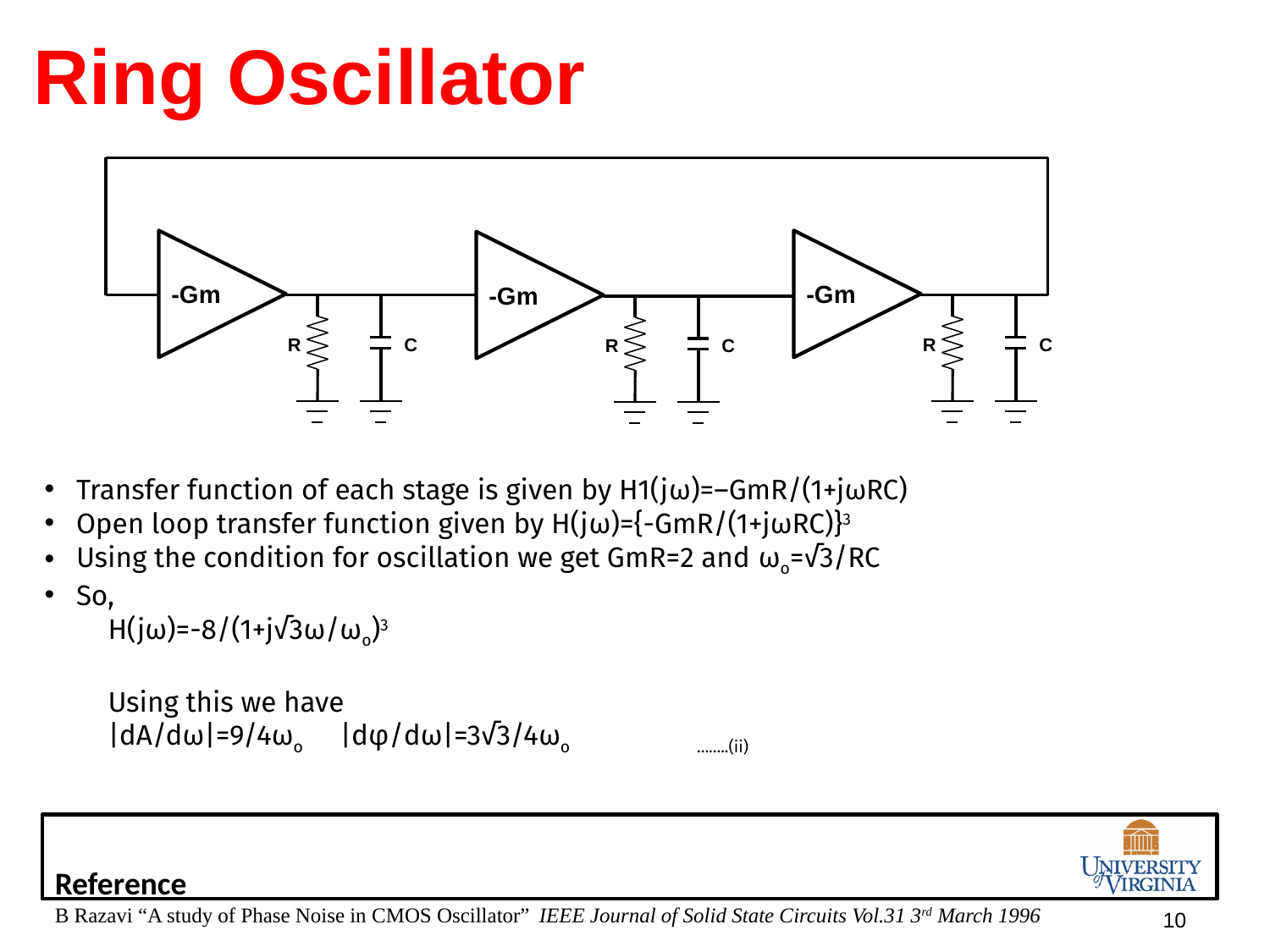

Ring Oscillator

-Gm
-Gm
-Gm
R
C
R
C
R
C
Transfer function of each stage is given by H1(jω)=–GmR/(1+jωRC)
Open loop transfer function given by H(jω)={-GmR/(1+jωRC)}3
Using the condition for oscillation we get GmR=2 and ωo=√3/RC
So,
H(jω)=-8/(1+j√3ω/ωo)3

Using this we have
|dA/dω|=9/4ωo     |dφ/dω|=3√3/4ωo                              ……..(ii)

Reference
B Razavi “A study of Phase Noise in CMOS Oscillator”  IEEE Journal of Solid State Circuits Vol.31 3rd March 1996